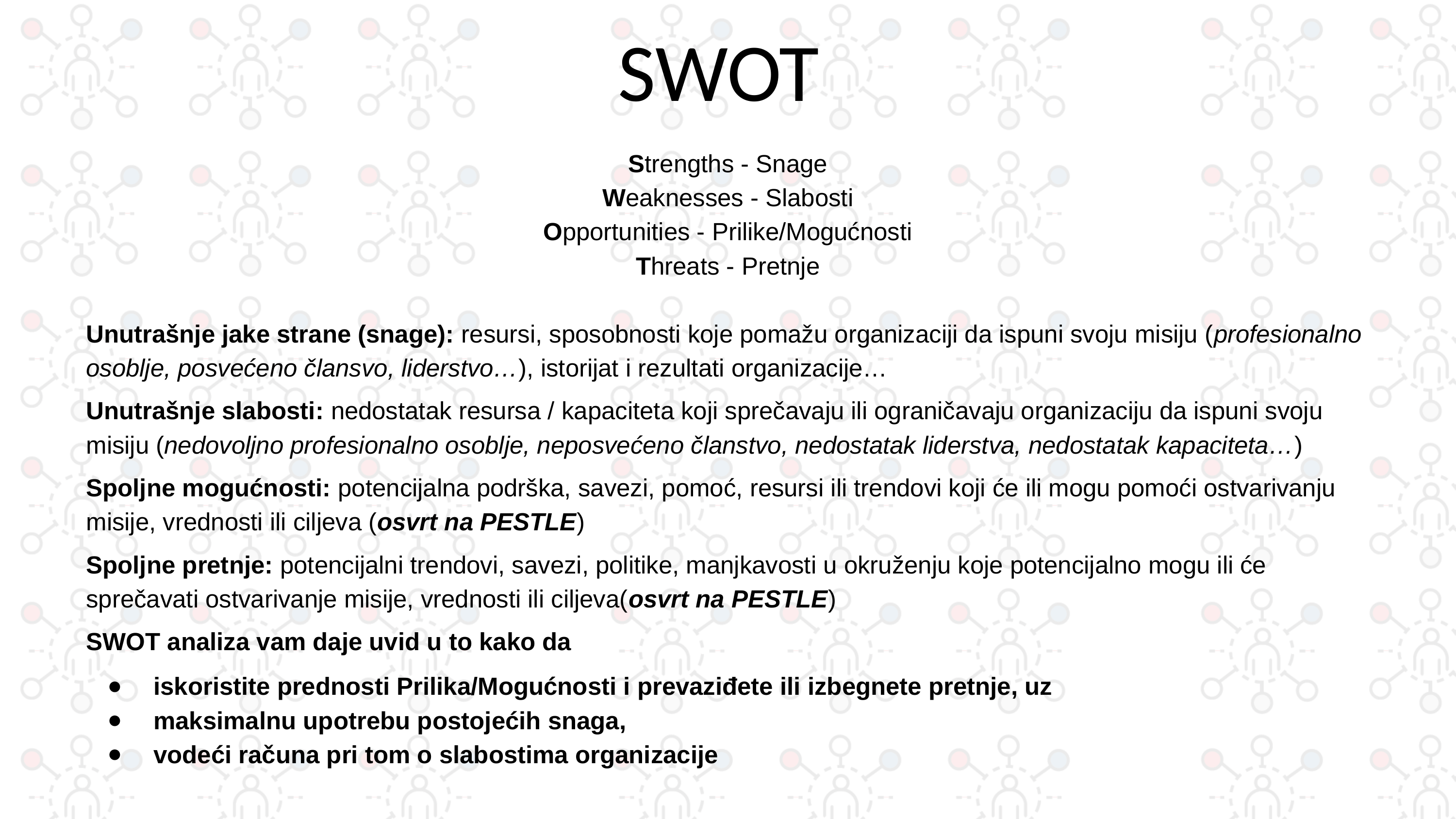

# SWOT
Strengths - Snage
Weaknesses - Slabosti
Opportunities - Prilike/Mogućnosti
Threats - Pretnje

Unutrašnje jake strane (snage): resursi, sposobnosti koje pomažu organizaciji da ispuni svoju misiju (profesionalno osoblje, posvećeno člansvo, liderstvo…), istorijat i rezultati organizacije…
Unutrašnje slabosti: nedostatak resursa / kapaciteta koji sprečavaju ili ograničavaju organizaciju da ispuni svoju misiju (nedovoljno profesionalno osoblje, neposvećeno članstvo, nedostatak liderstva, nedostatak kapaciteta…)
Spoljne mogućnosti: potencijalna podrška, savezi, pomoć, resursi ili trendovi koji će ili mogu pomoći ostvarivanju misije, vrednosti ili ciljeva (osvrt na PESTLE)
Spoljne pretnje: potencijalni trendovi, savezi, politike, manjkavosti u okruženju koje potencijalno mogu ili će sprečavati ostvarivanje misije, vrednosti ili ciljeva(osvrt na PESTLE)
SWOT analiza vam daje uvid u to kako da
iskoristite prednosti Prilika/Mogućnosti i prevaziđete ili izbegnete pretnje, uz
maksimalnu upotrebu postojećih snaga,
vodeći računa pri tom o slabostima organizacije